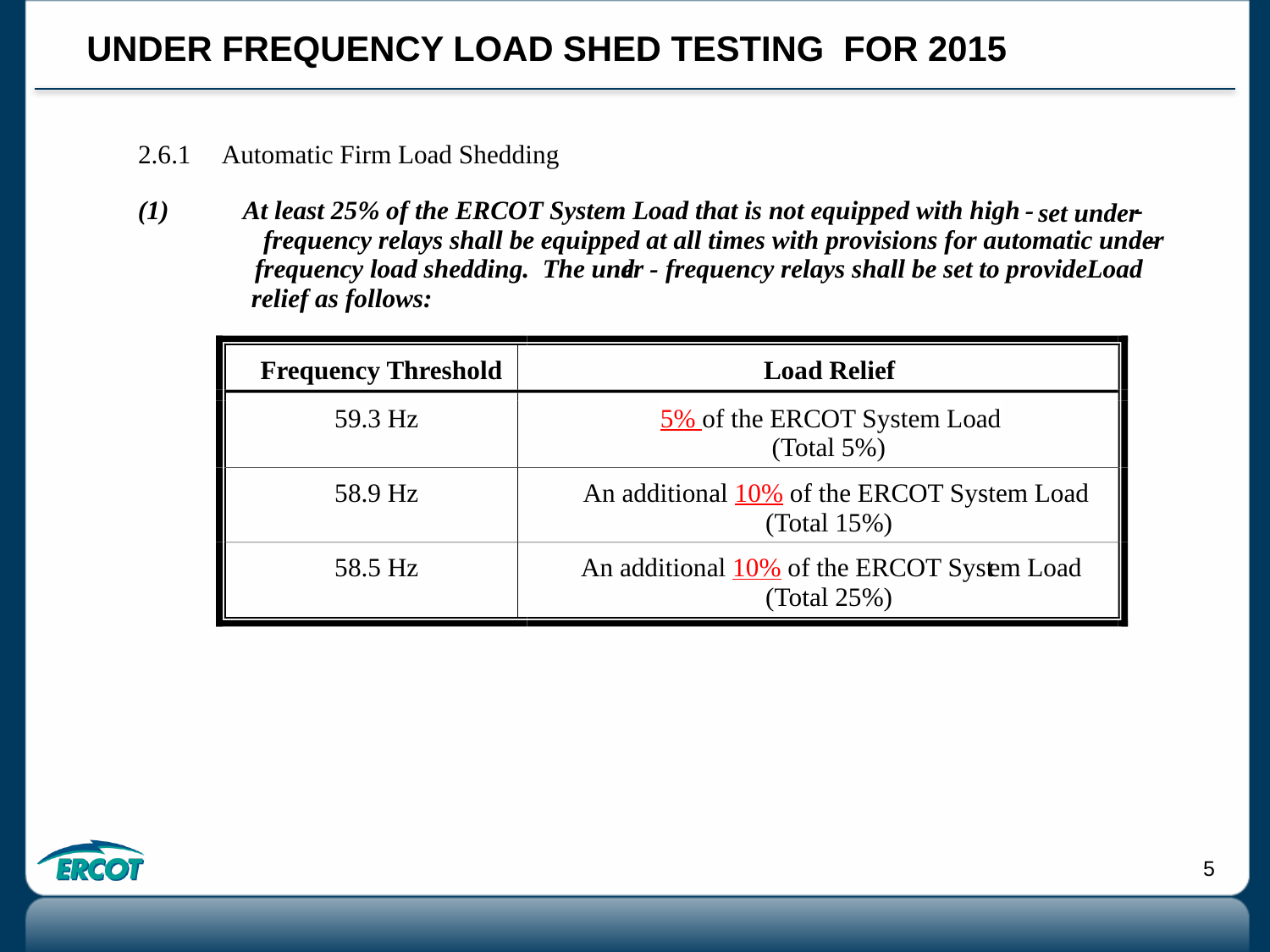

UNDER FREQUENCY LOAD SHED TESTING  FOR 2015

2.6.1

Automatic Firm Load Shedding

(1)

At least 25% of the ERCOT System Load that is not equipped with high
-
-
set under
frequency relays shall be equipped at all times with provisions for automatic under
-
frequency load shedding.  The und
er
-
frequency relays shall be set to provide
L
oad
relief as follows:

Frequency Threshold

Load Relief

59.3 Hz

5% of the ERCOT System Load

(Total 5%)

58.9 Hz

An additional 10% of the ERCOT System Load

(Total 15%)

em Load

58.5 Hz

An additional 10% of the ERCOT Syst

(Total 25%)